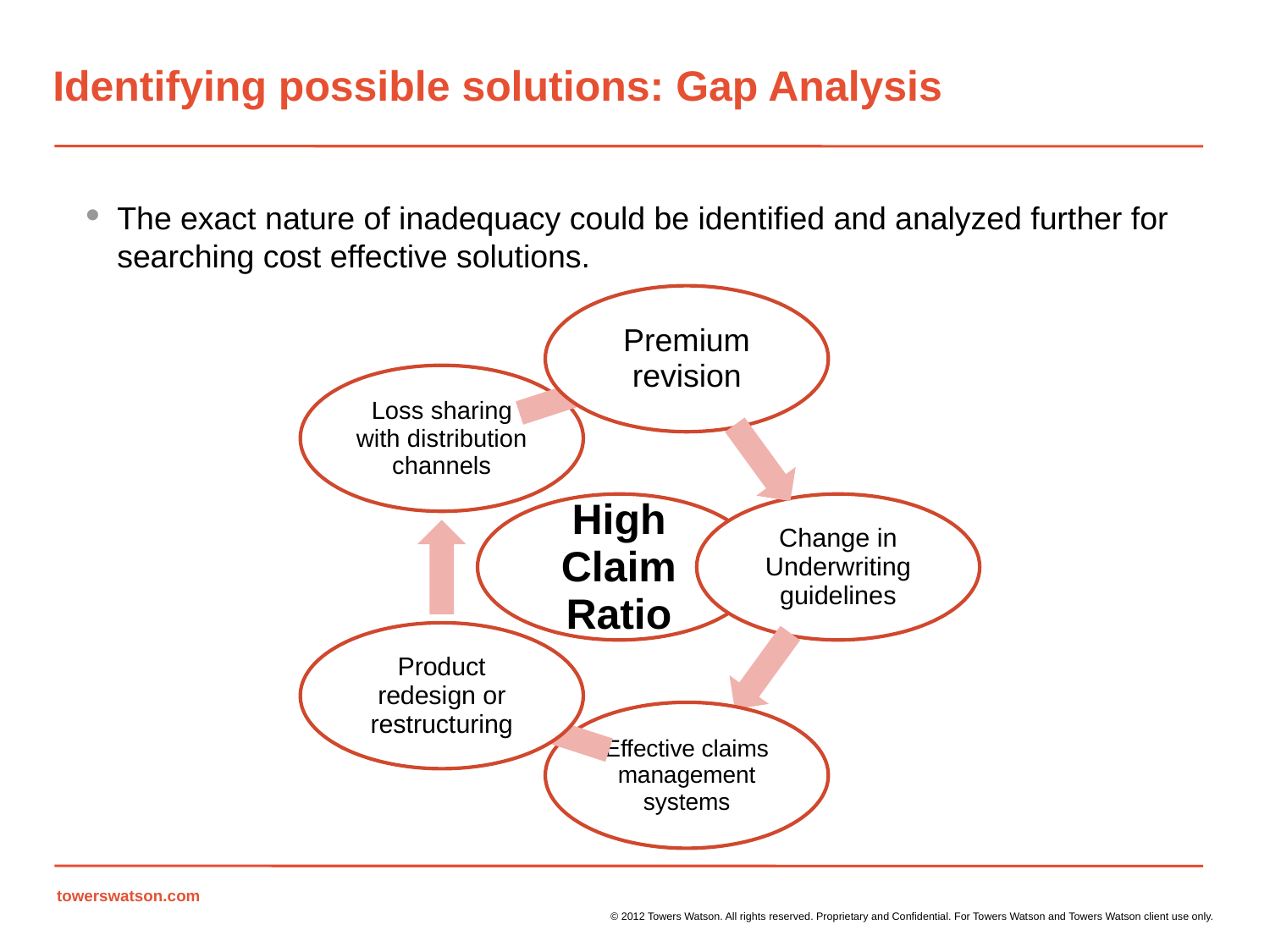

# Identifying possible solutions: Gap Analysis
The exact nature of inadequacy could be identified and analyzed further for searching cost effective solutions.

High Claim Ratio
Change in Underwriting guidelines
Effective claims management systems
Product redesign or restructuring
Loss sharing with distribution channels
Premium revision